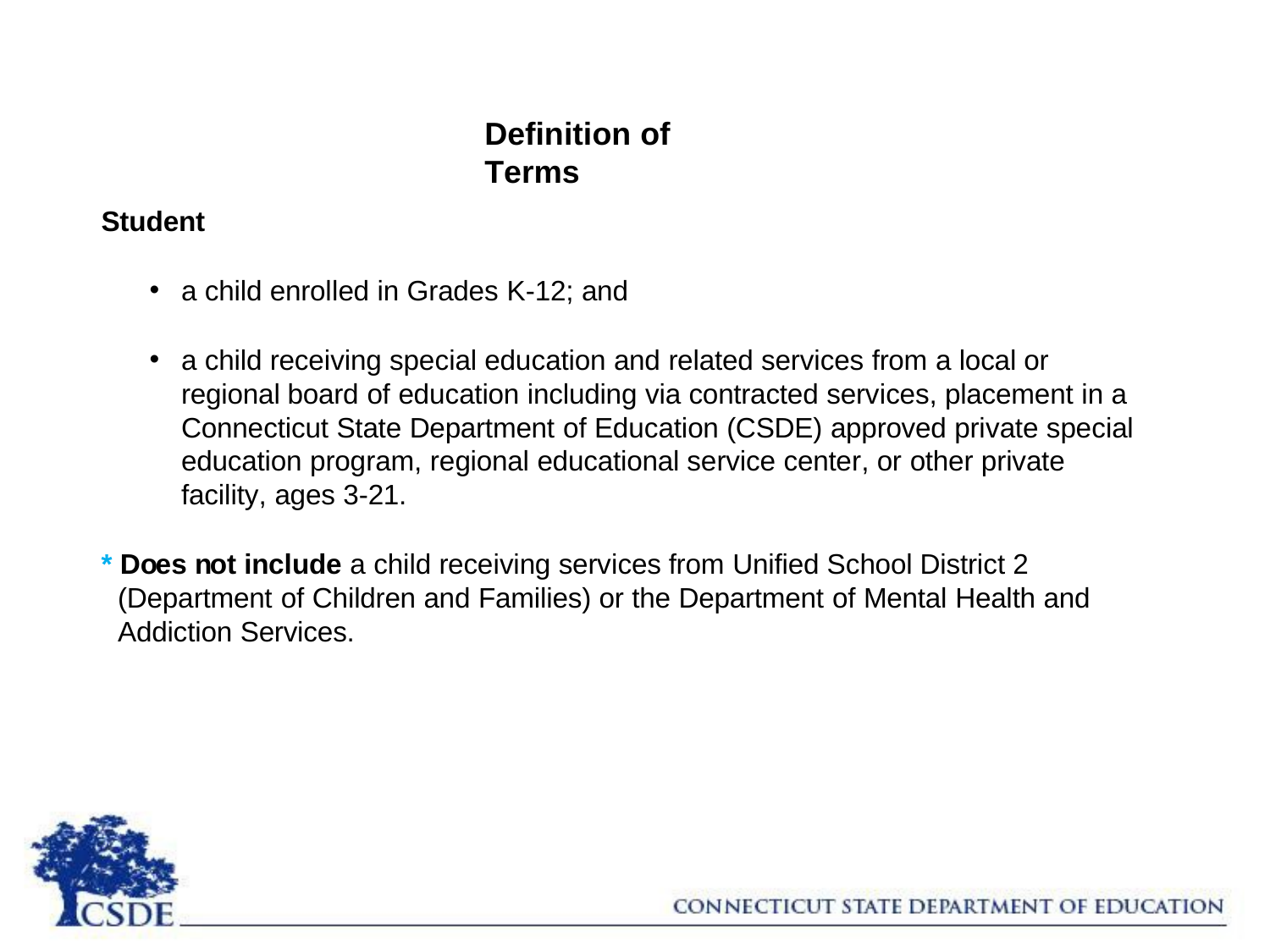

Definition of Terms
Student

a child enrolled in Grades K-12; and

a child receiving special education and related services from a local or regional board of education including via contracted services, placement in a Connecticut State Department of Education (CSDE) approved private special education program, regional educational service center, or other private facility, ages 3-21.

* Does not include a child receiving services from Unified School District 2 (Department of Children and Families) or the Department of Mental Health and Addiction Services.